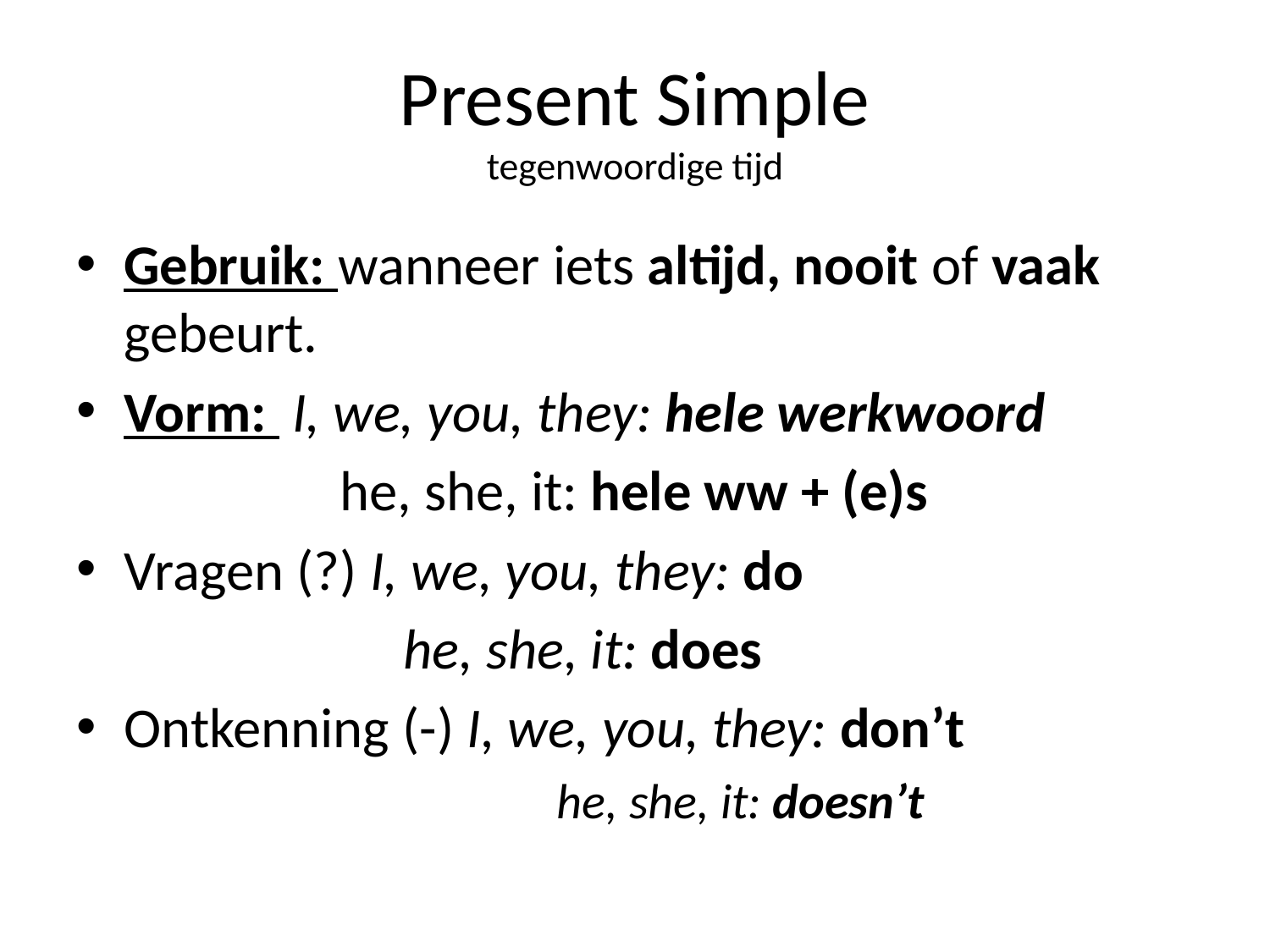

# Present Simple tegenwoordige tijd
Gebruik: wanneer iets altijd, nooit of vaak gebeurt.
Vorm:  I, we, you, they: hele werkwoord
		       he, she, it: hele ww + (e)s
Vragen (?) I, we, you, they: do
			  he, she, it: does
Ontkenning (-) I, we, you, they: don’t
			           he, she, it: doesn’t